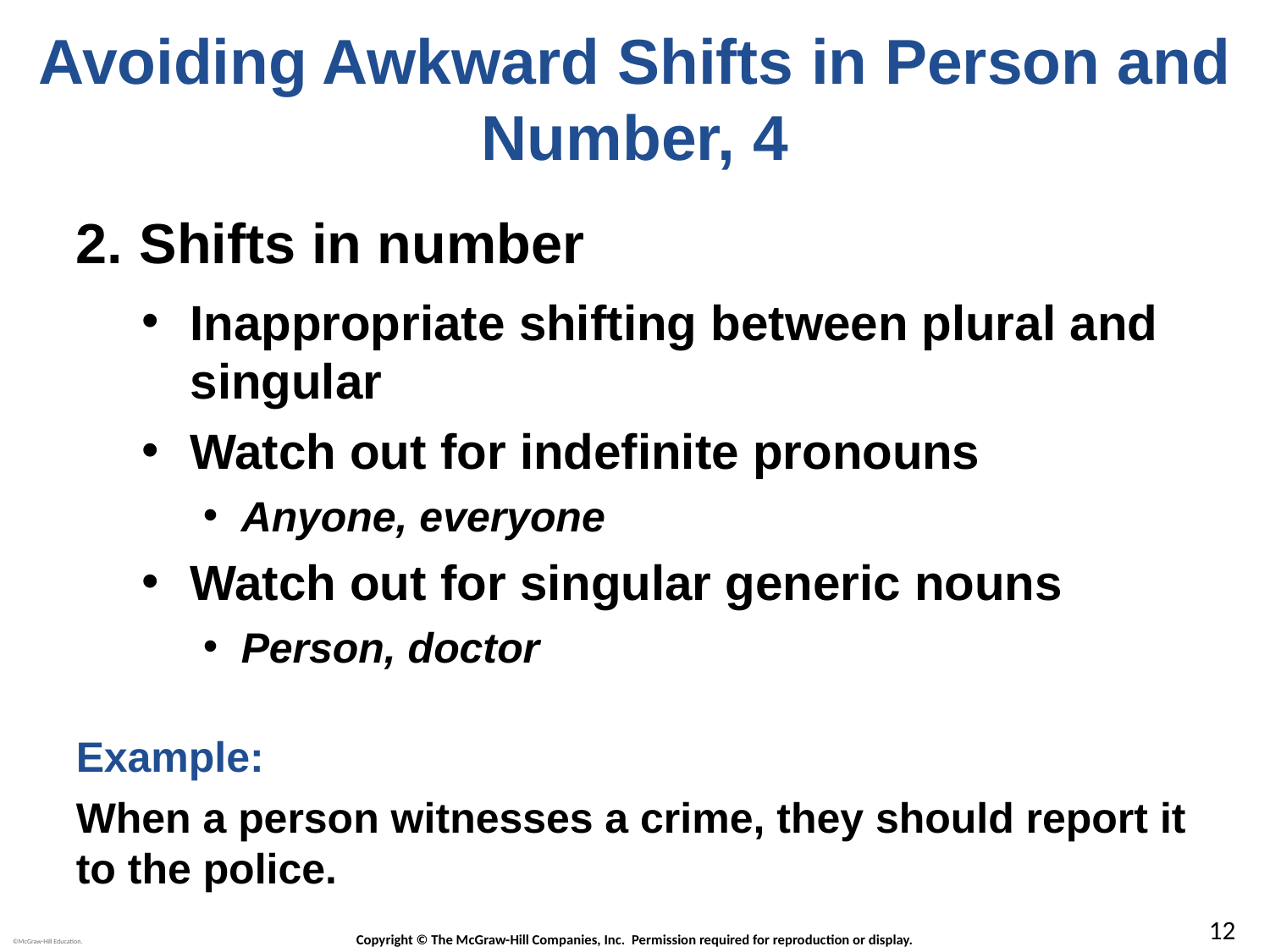

# Avoiding Awkward Shifts in Person and Number, 4
Shifts in number
Inappropriate shifting between plural and singular
Watch out for indefinite pronouns
Anyone, everyone
Watch out for singular generic nouns
Person, doctor
Example:
When a person witnesses a crime, they should report it to the police.